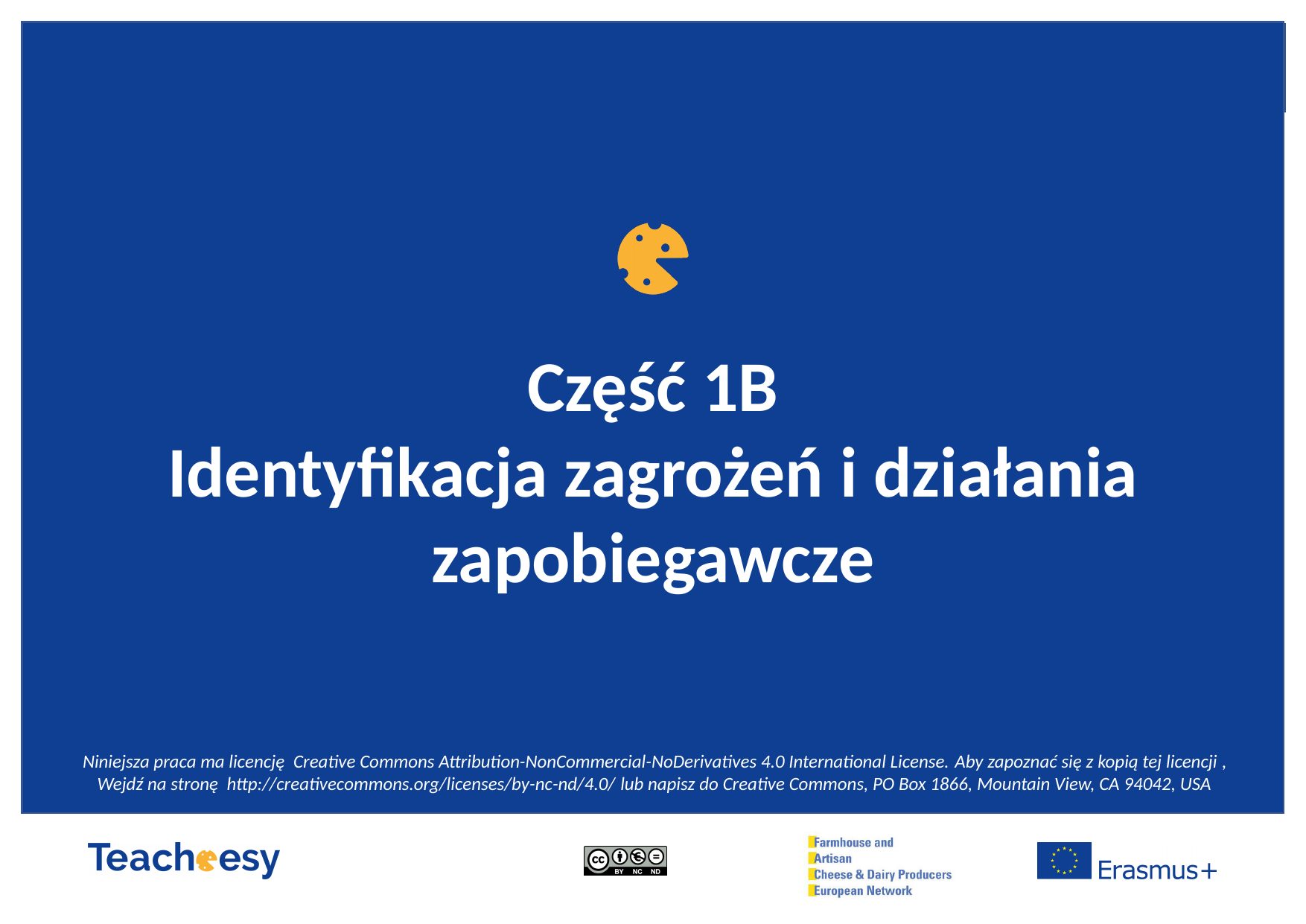

# Część 1B Identyfikacja zagrożeń i działania zapobiegawcze
 Niniejsza praca ma licencję  Creative Commons Attribution-NonCommercial-NoDerivatives 4.0 International License. Aby zapoznać się z kopią tej licencji ,
Wejdź na stronę  http://creativecommons.org/licenses/by-nc-nd/4.0/ lub napisz do Creative Commons, PO Box 1866, Mountain View, CA 94042, USA